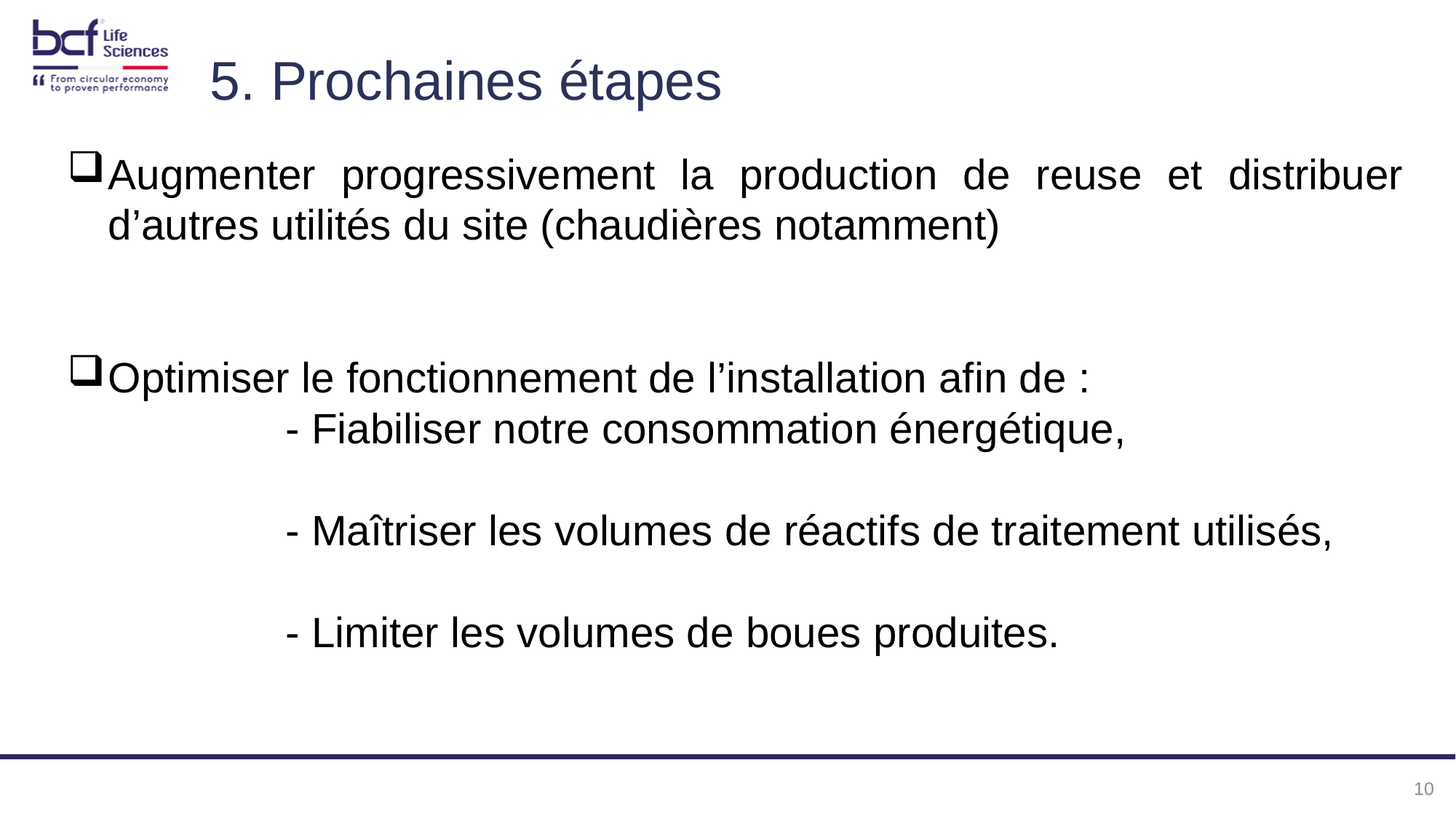

# 5. Prochaines étapes
Augmenter progressivement la production de reuse et distribuer d’autres utilités du site (chaudières notamment)

Optimiser le fonctionnement de l’installation afin de :
		- Fiabiliser notre consommation énergétique,

		- Maîtriser les volumes de réactifs de traitement utilisés,

		- Limiter les volumes de boues produites.

10